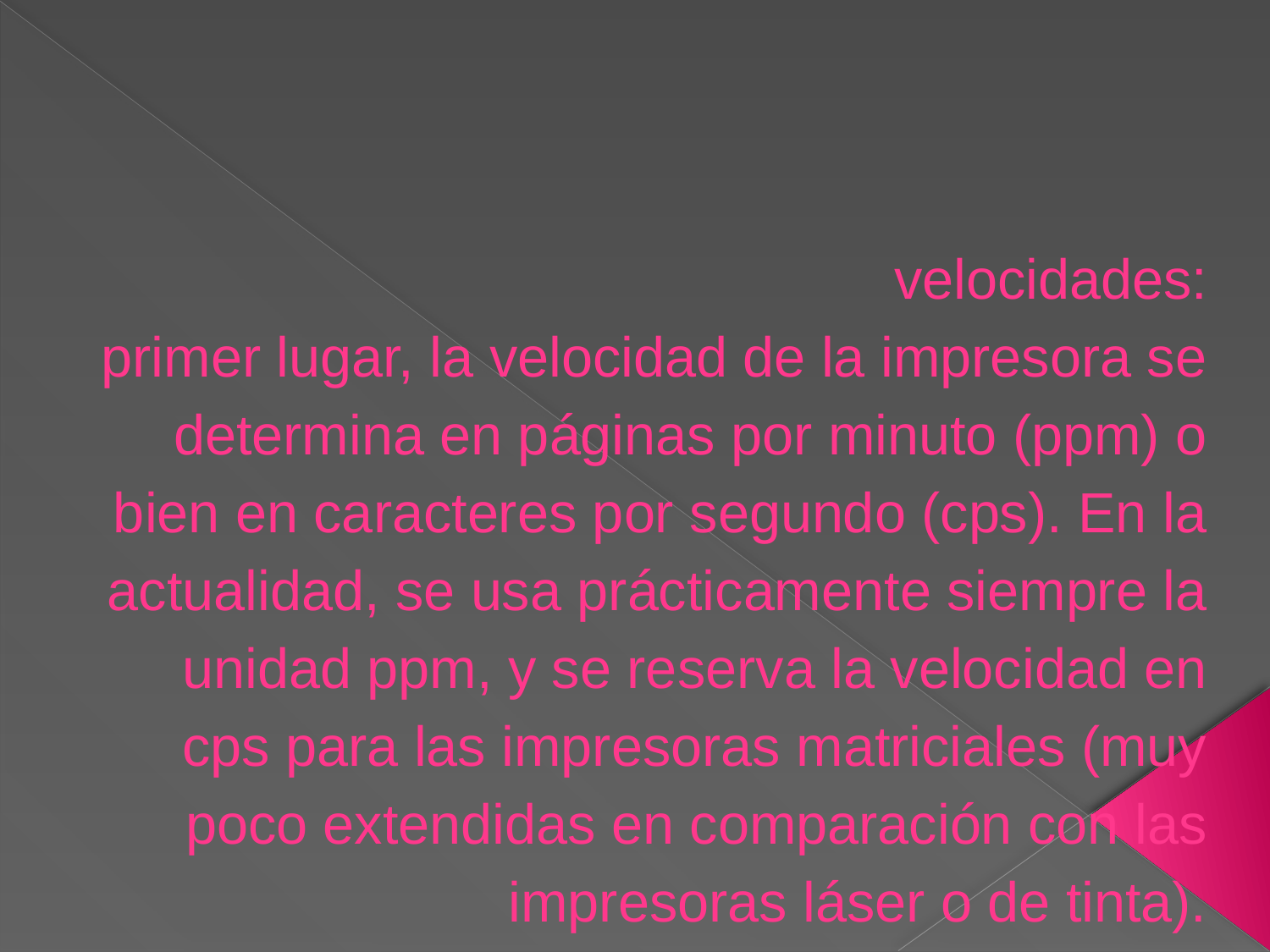

# velocidades: primer lugar, la velocidad de la impresora se determina en páginas por minuto (ppm) o bien en caracteres por segundo (cps). En la actualidad, se usa prácticamente siempre la unidad ppm, y se reserva la velocidad en cps para las impresoras matriciales (muy poco extendidas en comparación con las impresoras láser o de tinta).